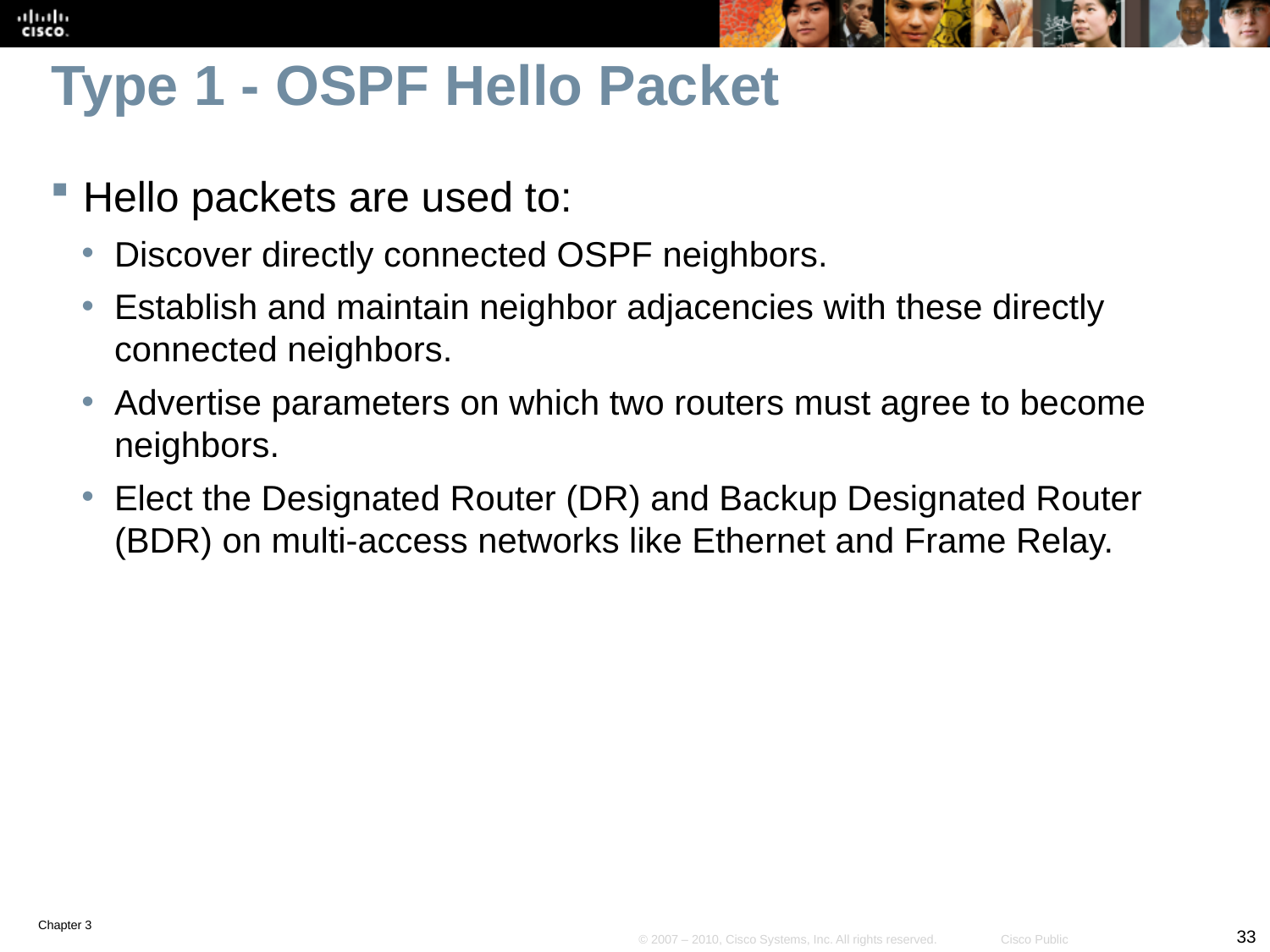

# Type 1 - OSPF Hello Packet
Hello packets are used to:
Discover directly connected OSPF neighbors.
Establish and maintain neighbor adjacencies with these directly connected neighbors.
Advertise parameters on which two routers must agree to become neighbors.
Elect the Designated Router (DR) and Backup Designated Router (BDR) on multi-access networks like Ethernet and Frame Relay.